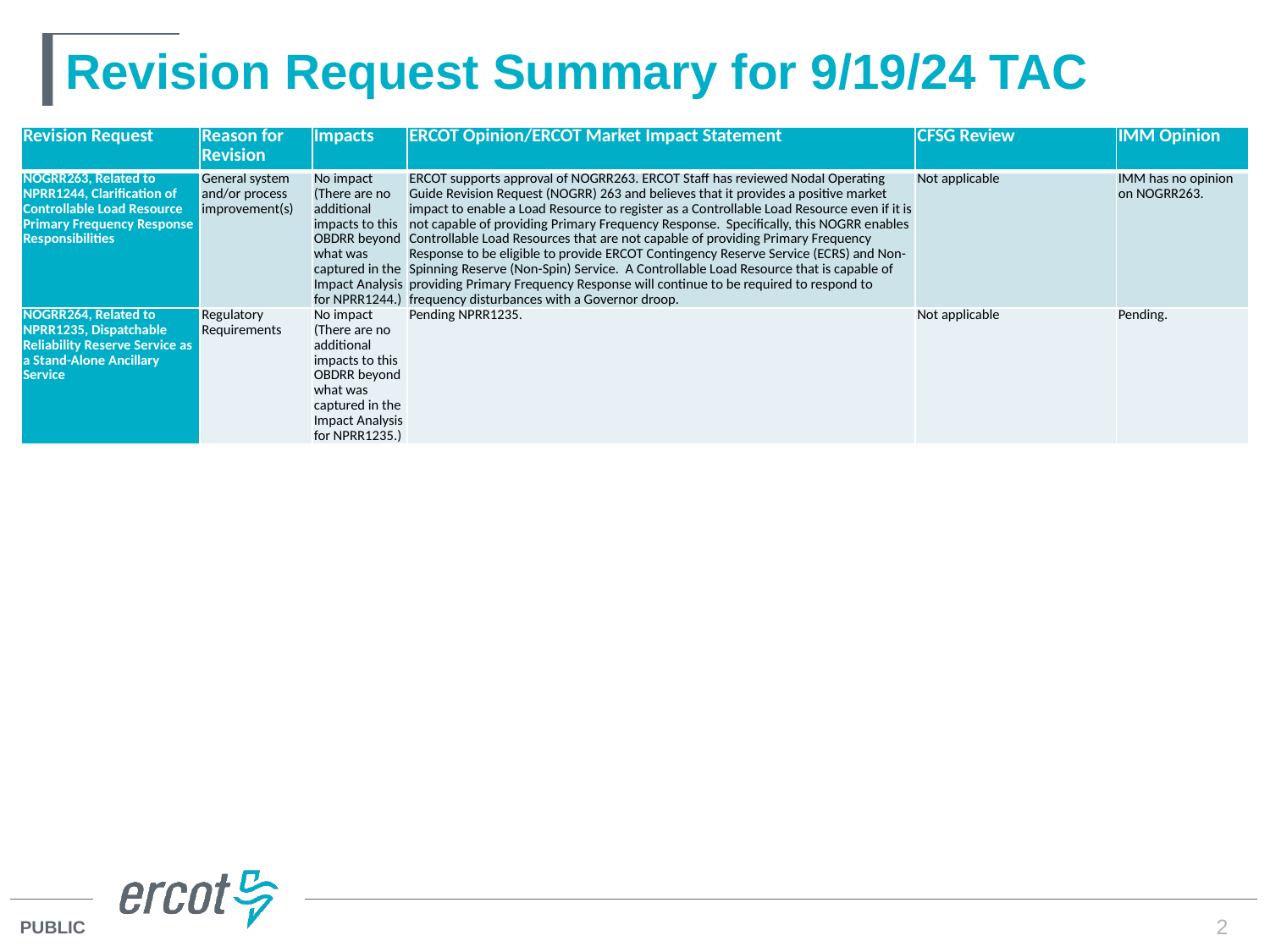

# Revision Request Summary for 9/19/24 TAC
| Revision Request | Reason for Revision | Impacts | ERCOT Opinion/ERCOT Market Impact Statement | CFSG Review | IMM Opinion |
| --- | --- | --- | --- | --- | --- |
| NOGRR263, Related to NPRR1244, Clarification of Controllable Load Resource Primary Frequency Response Responsibilities | General system and/or process improvement(s) | No impact (There are no additional impacts to this OBDRR beyond what was captured in the Impact Analysis for NPRR1244.) | ERCOT supports approval of NOGRR263. ERCOT Staff has reviewed Nodal Operating Guide Revision Request (NOGRR) 263 and believes that it provides a positive market impact to enable a Load Resource to register as a Controllable Load Resource even if it is not capable of providing Primary Frequency Response. Specifically, this NOGRR enables Controllable Load Resources that are not capable of providing Primary Frequency Response to be eligible to provide ERCOT Contingency Reserve Service (ECRS) and Non-Spinning Reserve (Non-Spin) Service. A Controllable Load Resource that is capable of providing Primary Frequency Response will continue to be required to respond to frequency disturbances with a Governor droop. | Not applicable | IMM has no opinion on NOGRR263. |
| NOGRR264, Related to NPRR1235, Dispatchable Reliability Reserve Service as a Stand-Alone Ancillary Service | Regulatory Requirements | No impact (There are no additional impacts to this OBDRR beyond what was captured in the Impact Analysis for NPRR1235.) | Pending NPRR1235. | Not applicable | Pending. |
2